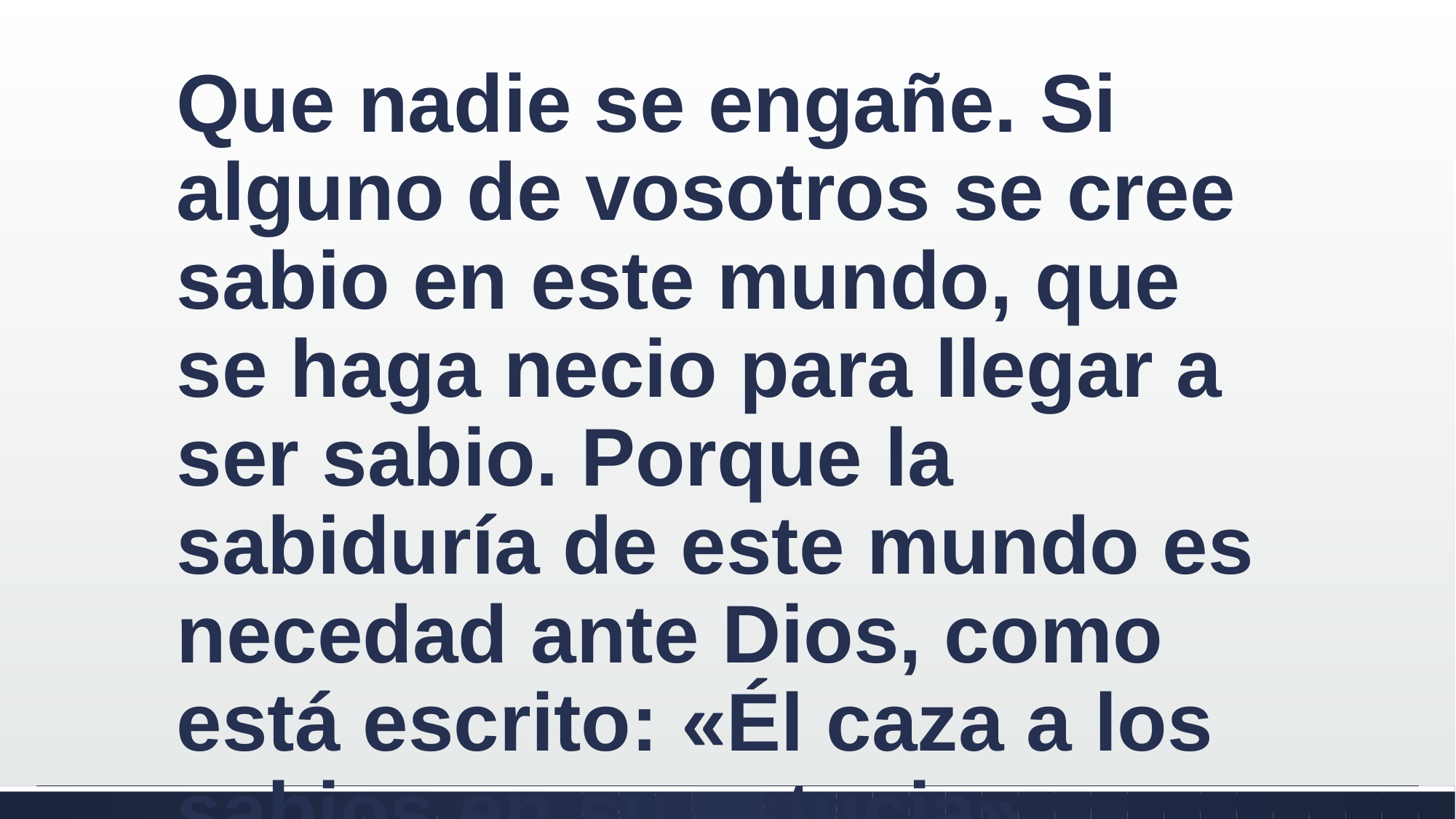

#
Que nadie se engañe. Si alguno de vosotros se cree sabio en este mundo, que se haga necio para llegar a ser sabio. Porque la sabiduría de este mundo es necedad ante Dios, como está escrito: «Él caza a los sabios en su astucia».